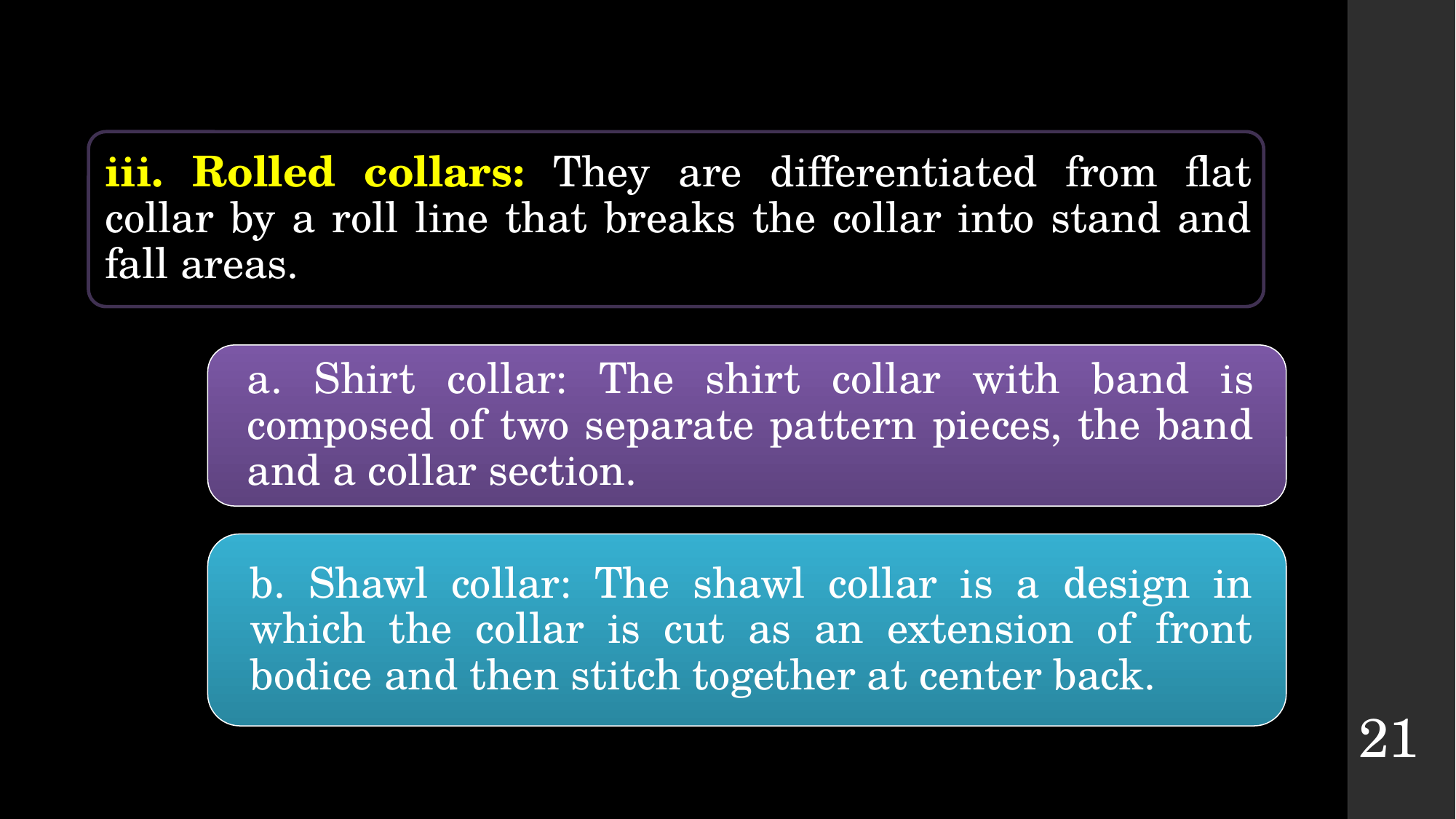

iii. Rolled collars: They are differentiated from flat collar by a roll line that breaks the collar into stand and fall areas.
a. Shirt collar: The shirt collar with band is composed of two separate pattern pieces, the band and a collar section.
b. Shawl collar: The shawl collar is a design in which the collar is cut as an extension of front bodice and then stitch together at center back.
21